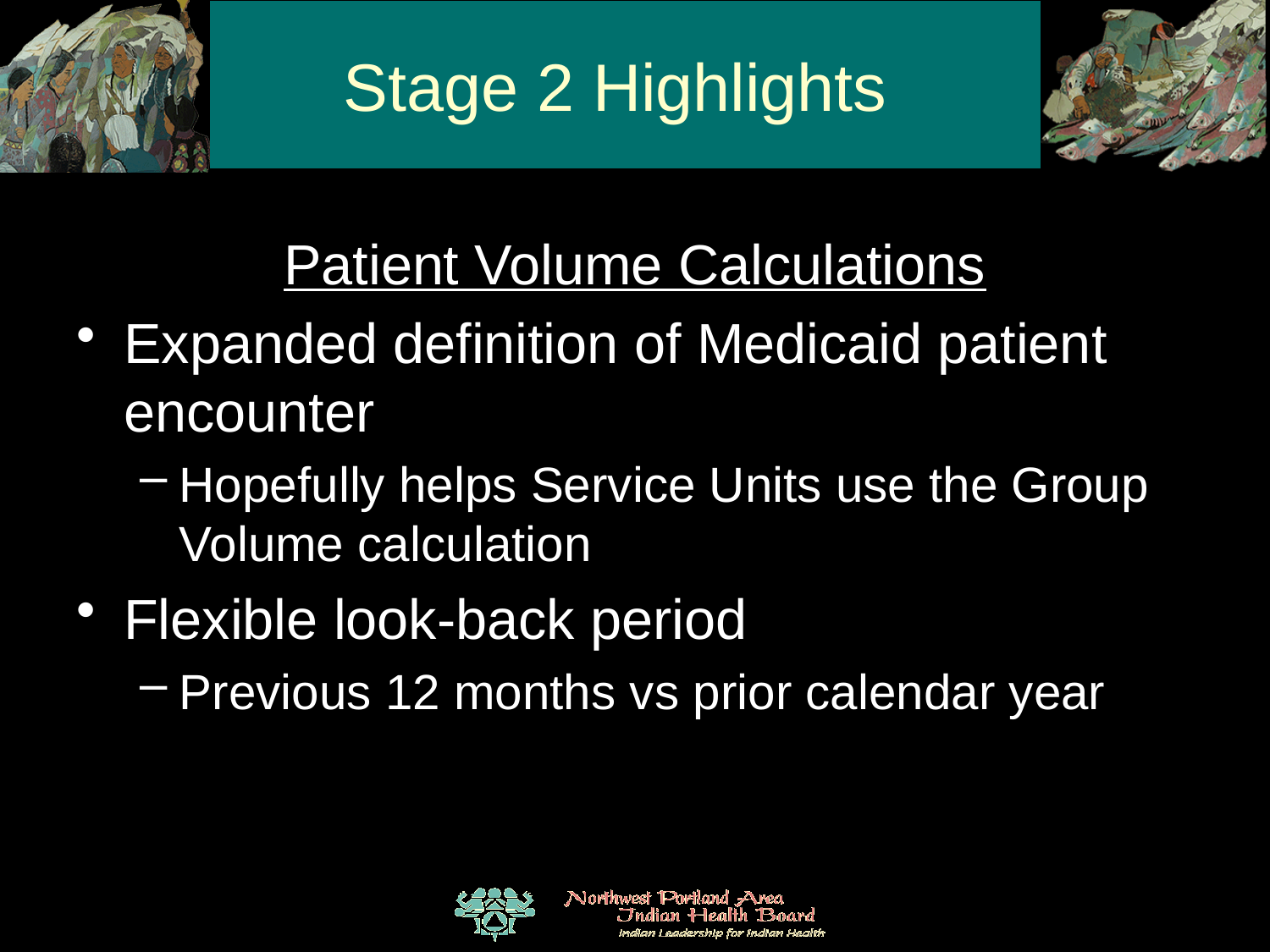

# Stage 2 Highlights
Patient Volume Calculations
Expanded definition of Medicaid patient encounter
Hopefully helps Service Units use the Group Volume calculation
Flexible look-back period
Previous 12 months vs prior calendar year